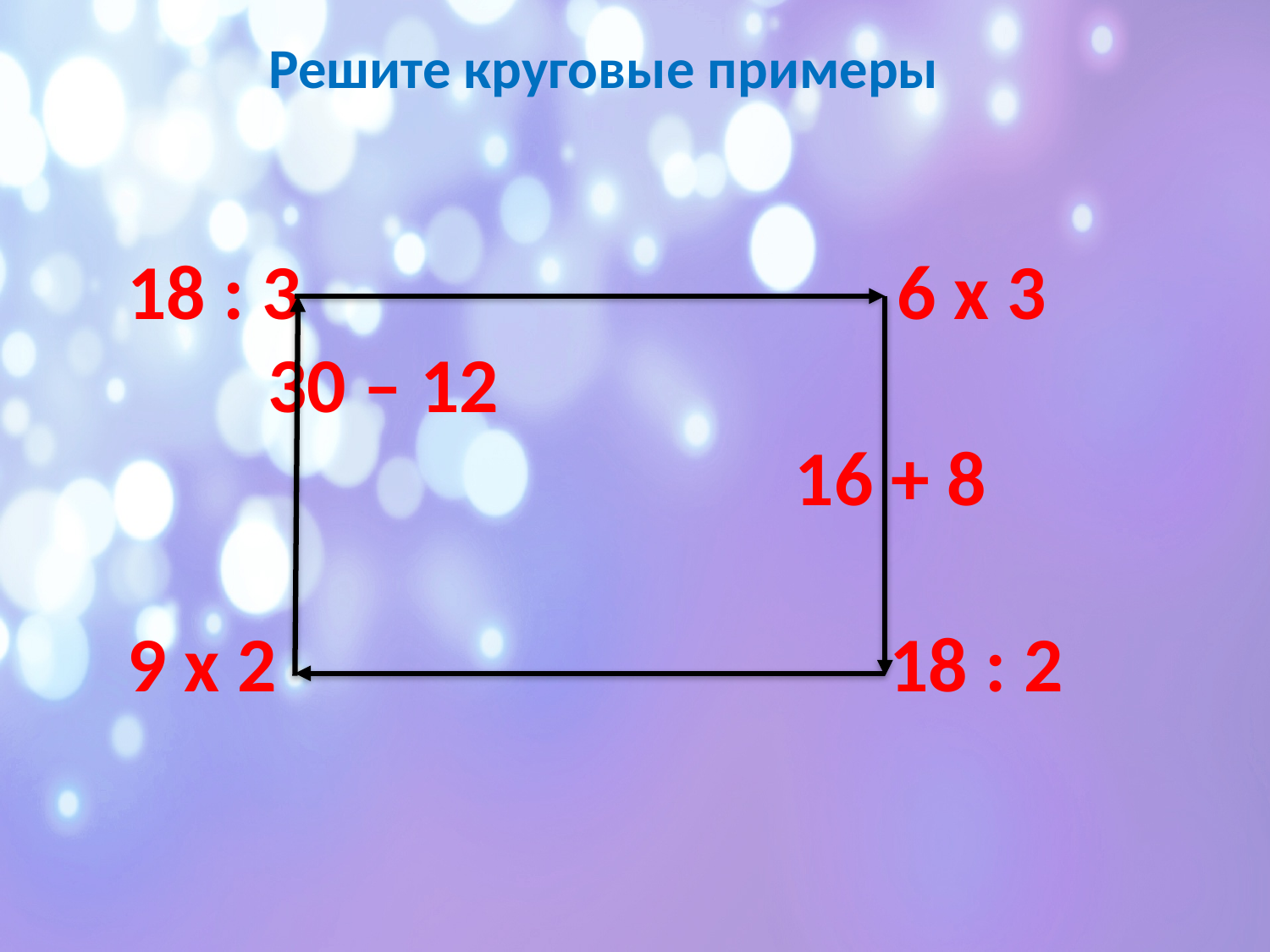

Решите круговые примеры
18 : 3                                  6 х 3
        30 – 12
                                      16 + 8

9 х 2                                   18 : 2